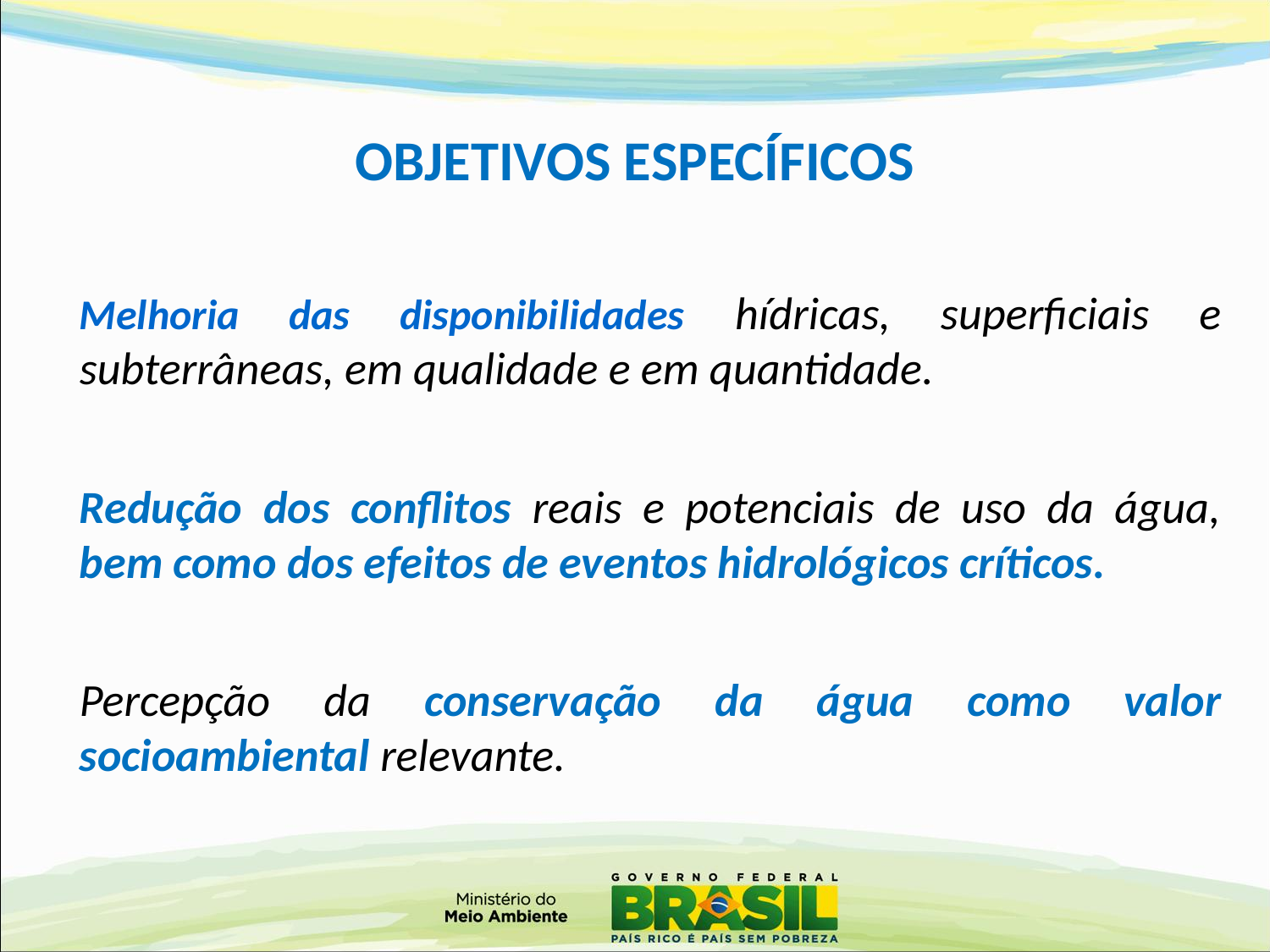

OBJETIVOS ESPECÍFICOS
Melhoria das disponibilidades hídricas, superficiais e subterrâneas, em qualidade e em quantidade.

Redução dos conflitos reais e potenciais de uso da água, bem como dos efeitos de eventos hidrológicos críticos.

Percepção da conservação da água como valor socioambiental relevante.